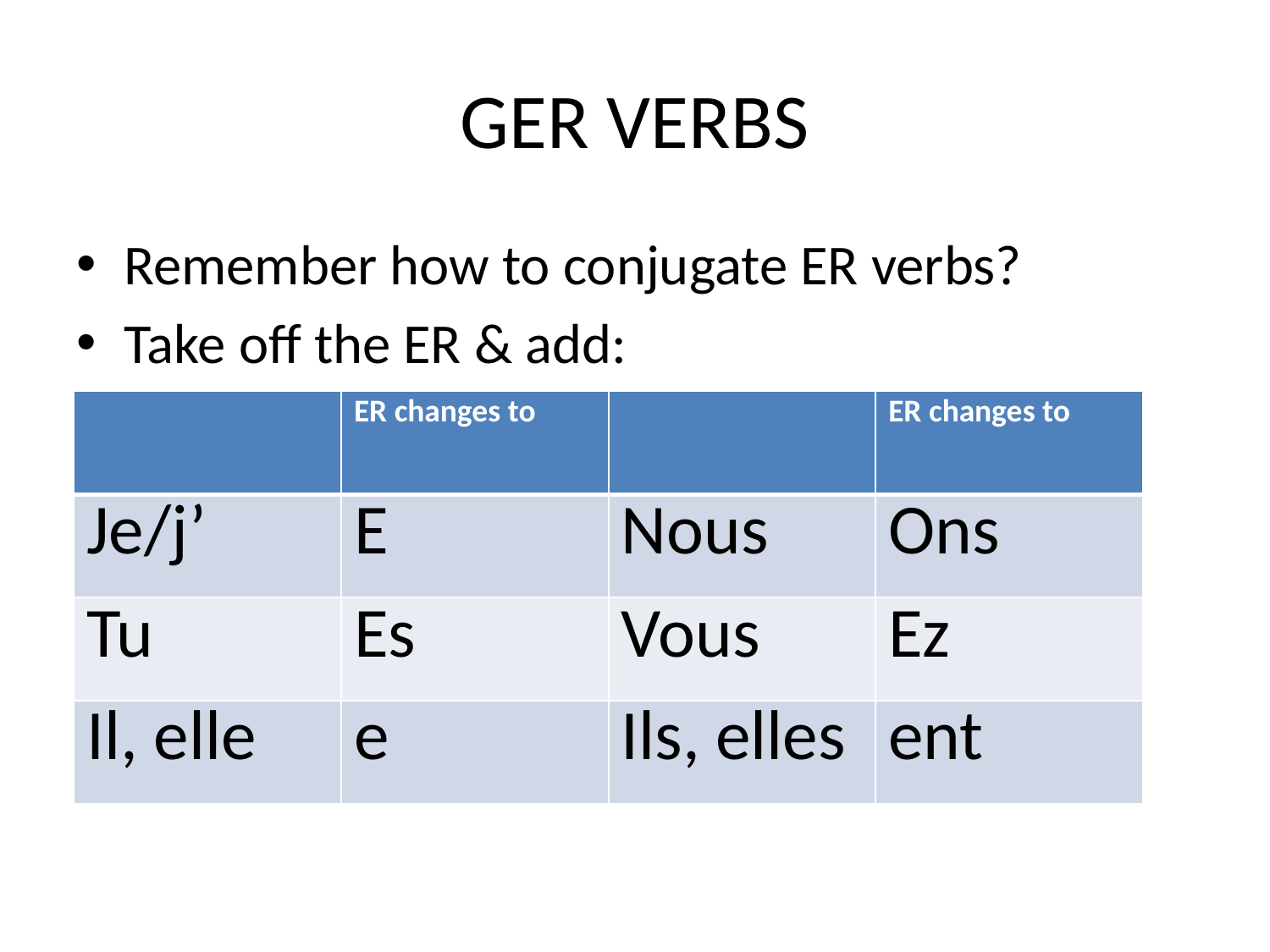

# GER VERBS
Remember how to conjugate ER verbs?
Take off the ER & add:

|  | ER changes to |  | ER changes to |
| --- | --- | --- | --- |
| Je/j’ | E | Nous | Ons |
| Tu | Es | Vous | Ez |
| Il, elle | e | Ils, elles | ent |